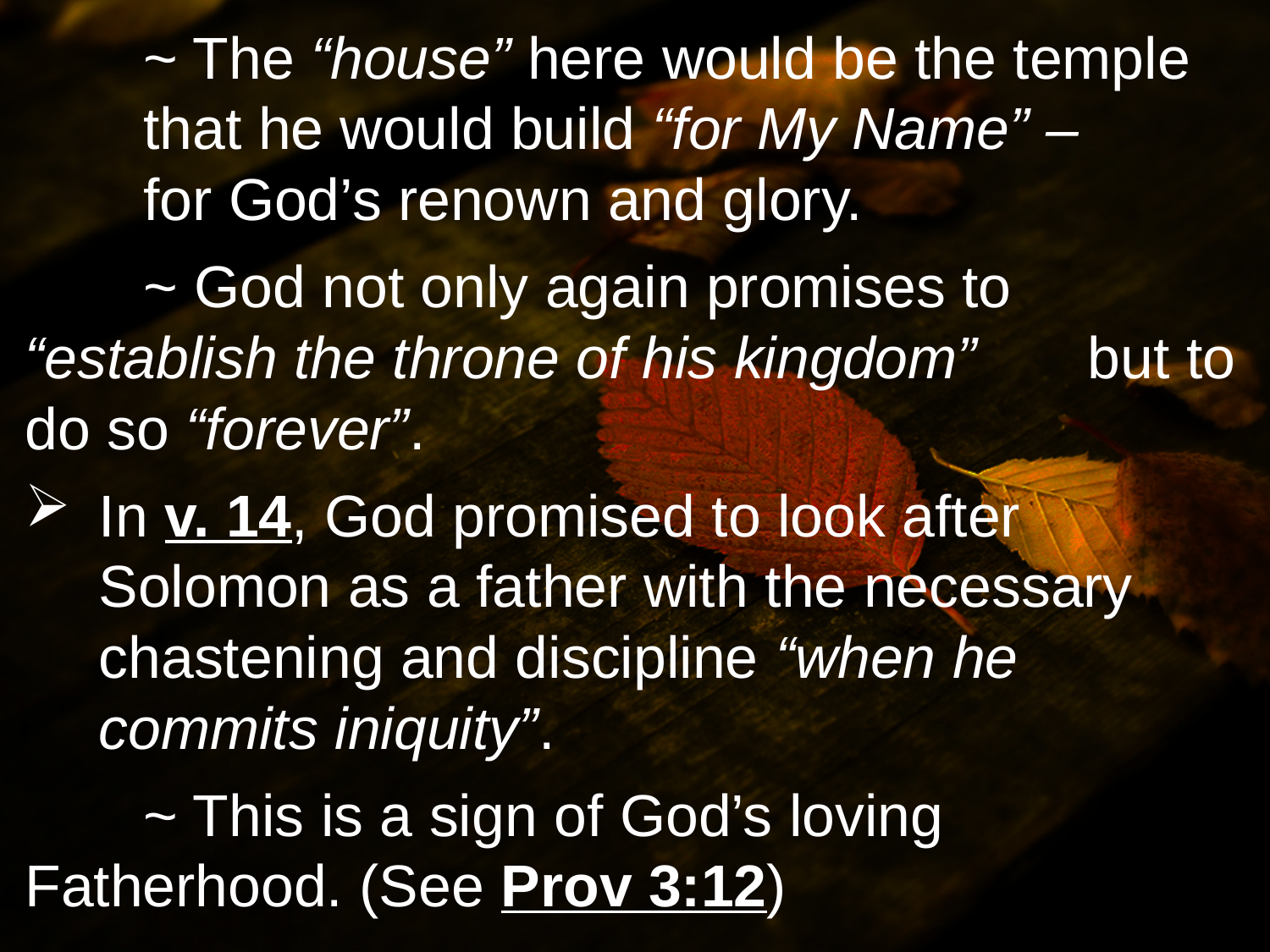

~ The “house” here would be the temple 		that he would build “for My Name” – 		for God’s renown and glory.
	~ God not only again promises to 			“establish the throne of his kingdom” 		but to do so “forever”.
In v. 14, God promised to look after Solomon as a father with the necessary chastening and discipline “when he commits iniquity”.
	~ This is a sign of God’s loving 				Fatherhood. (See Prov 3:12)